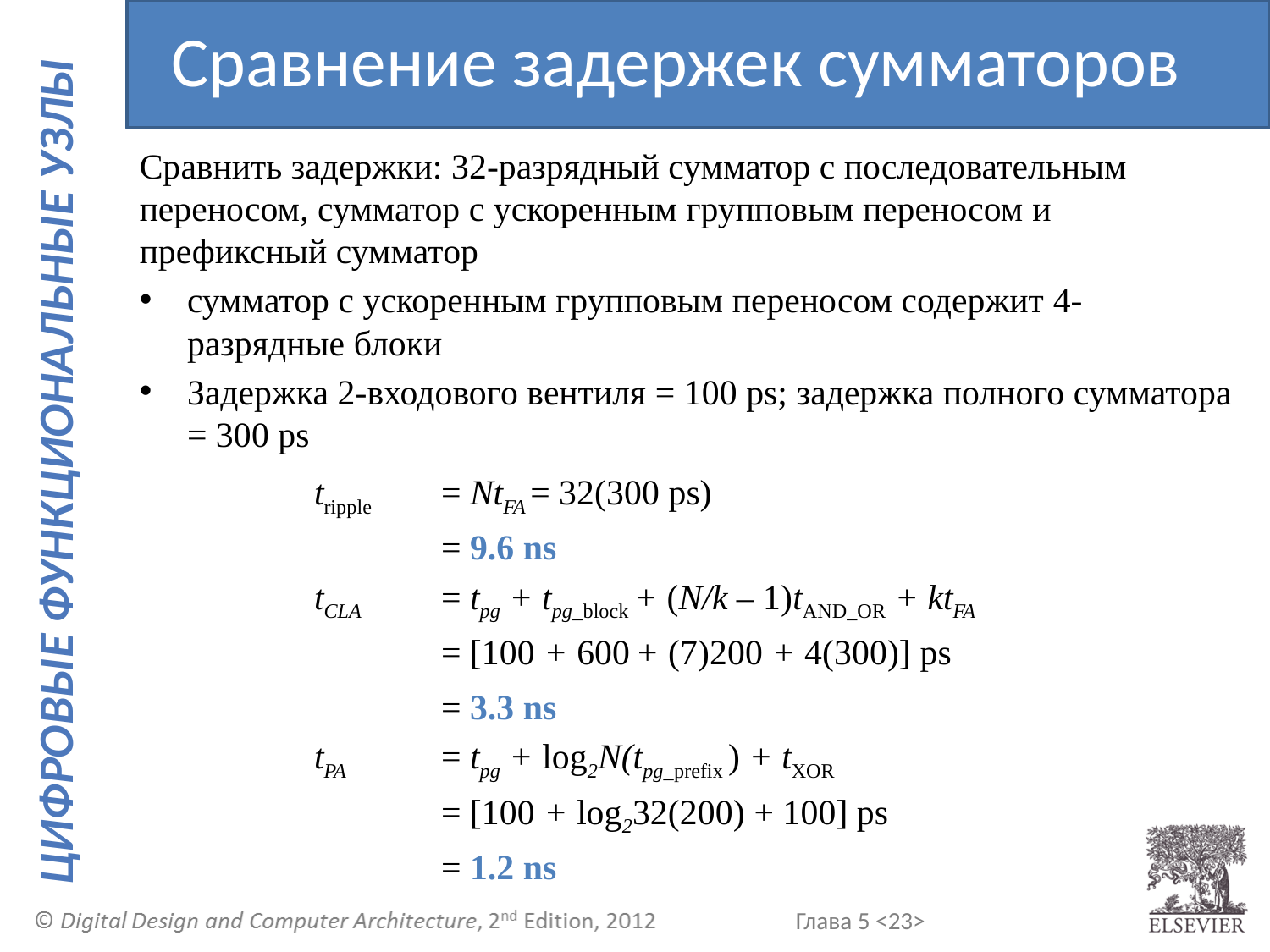

Сравнение задержек сумматоров
Сравнить задержки: 32-разрядный сумматор с последовательным переносом, сумматор с ускоренным групповым переносом и префиксный сумматор
сумматор с ускоренным групповым переносом содержит 4-разрядные блоки
Задержка 2-входового вентиля = 100 ps; задержка полного сумматора = 300 ps
		tripple 	= NtFA = 32(300 ps)
			= 9.6 ns
		tCLA 	= tpg + tpg_block + (N/k – 1)tAND_OR + ktFA
			= [100 + 600 + (7)200 + 4(300)] ps
			= 3.3 ns
		tPA 	= tpg + log2N(tpg_prefix ) + tXOR
			= [100 + log232(200) + 100] ps
			= 1.2 ns